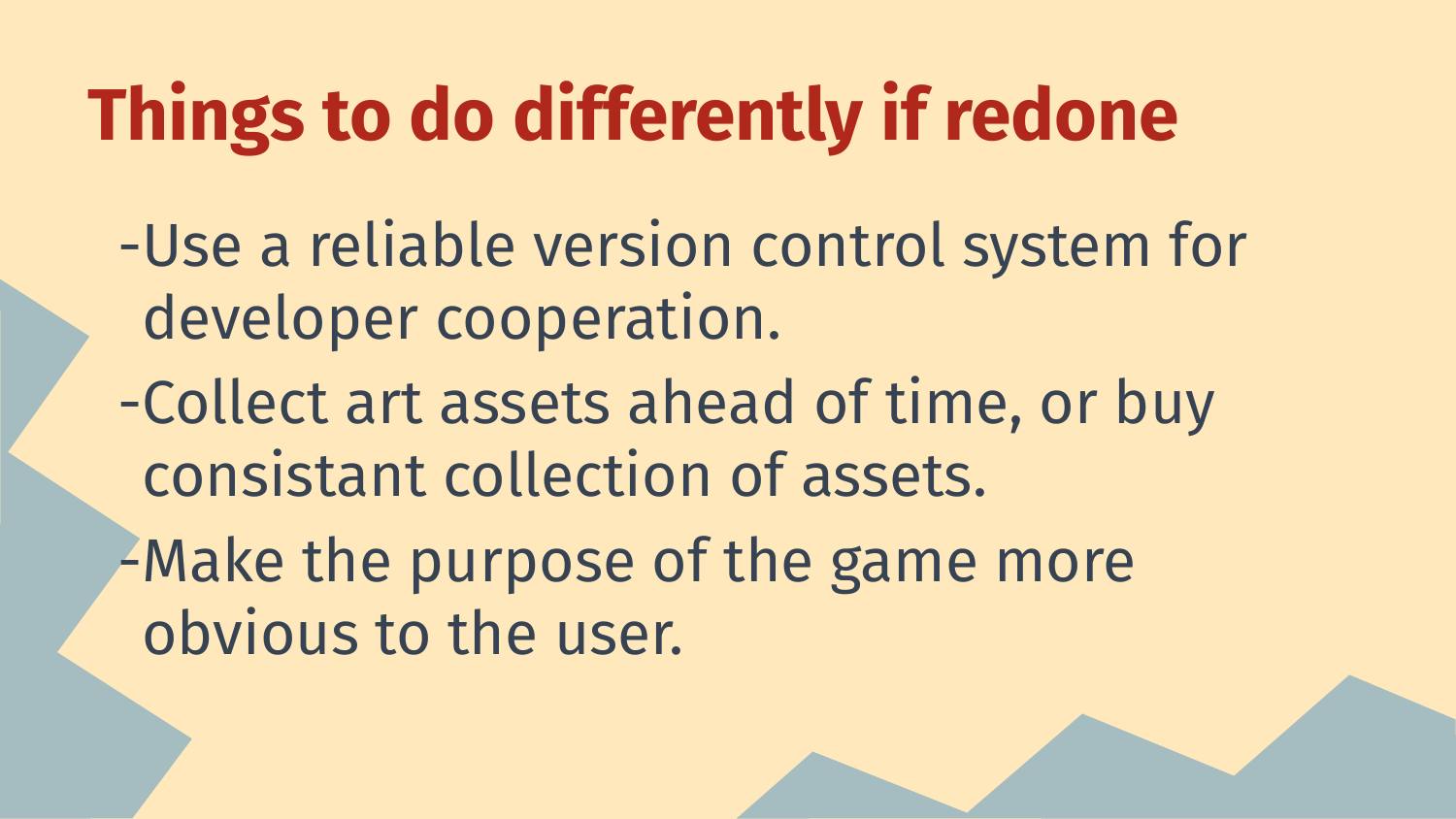

# Things to do differently if redone
-Use a reliable version control system for developer cooperation.
-Collect art assets ahead of time, or buy consistant collection of assets.
-Make the purpose of the game more obvious to the user.